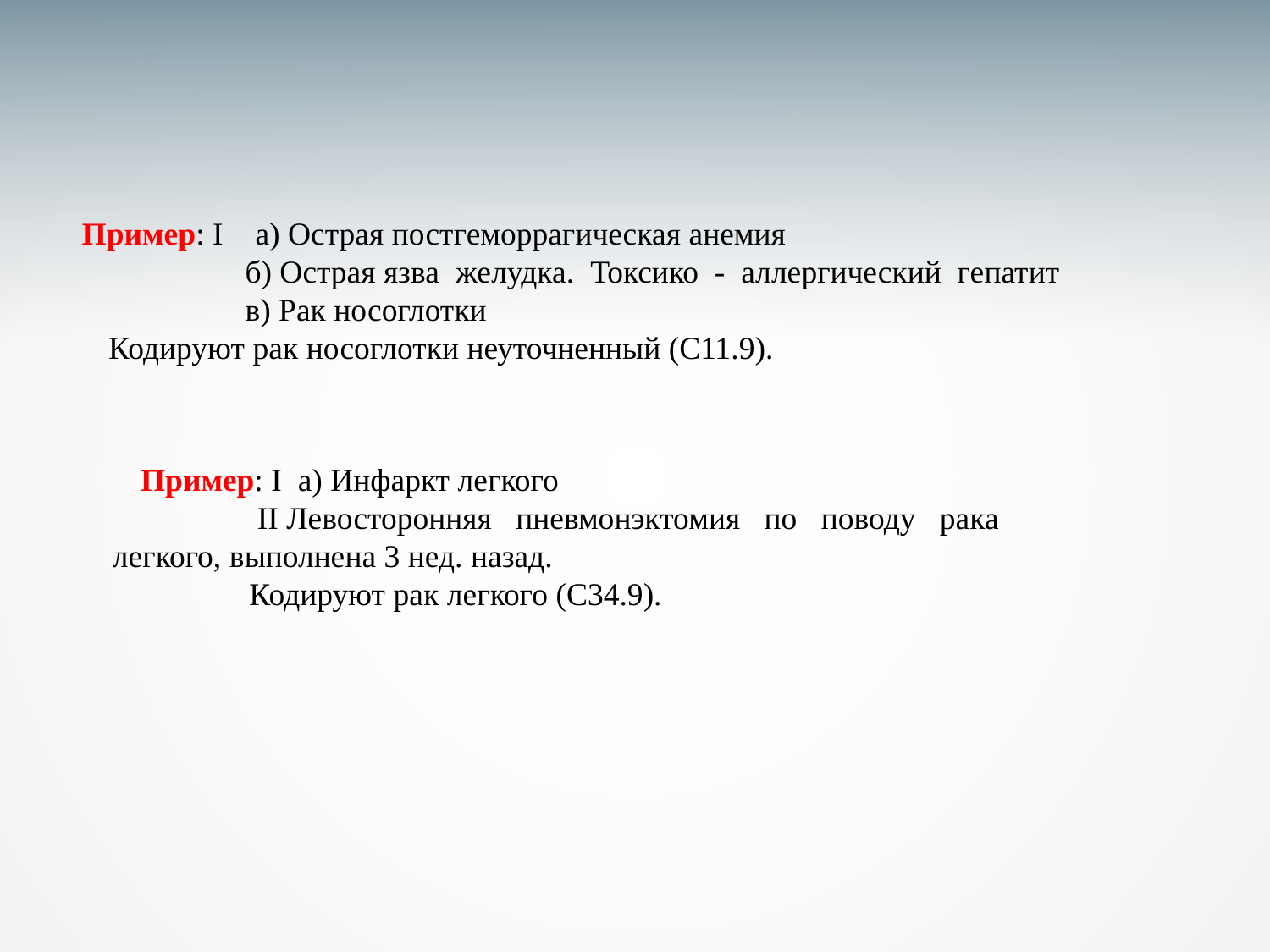

Пример: I    а) Острая постгеморрагическая анемия
                        б) Острая язва  желудка.  Токсико  -  аллергический  гепатит
                        в) Рак носоглотки
       Кодируют рак носоглотки неуточненный (С11.9).

       Пример: I  а) Инфаркт легкого
                     II Левосторонняя   пневмонэктомия   по   поводу   рака
   легкого, выполнена 3 нед. назад.
                    Кодируют рак легкого (С34.9).